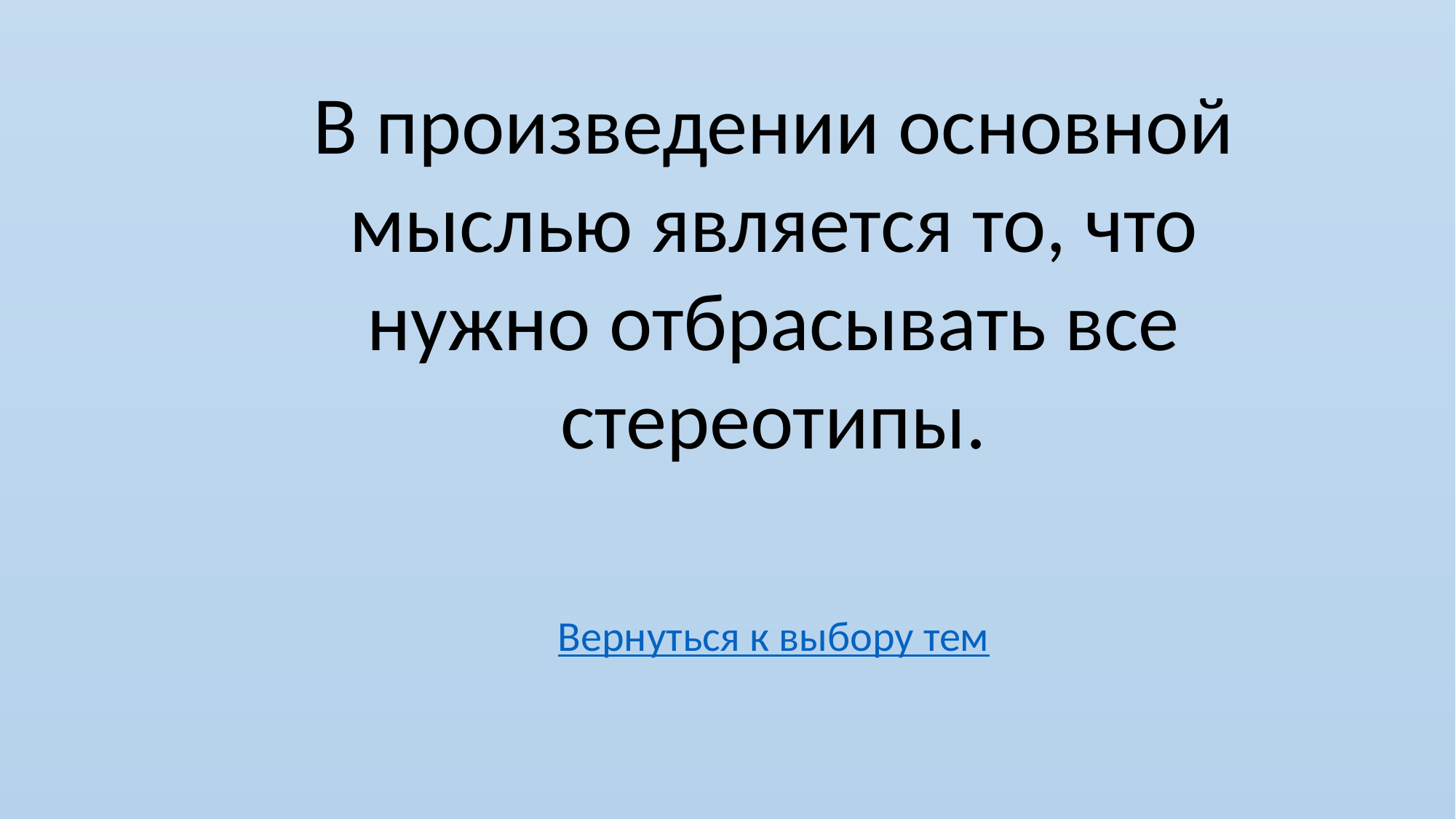

В произведении основной мыслью является то, что нужно отбрасывать все стереотипы.
Вернуться к выбору тем